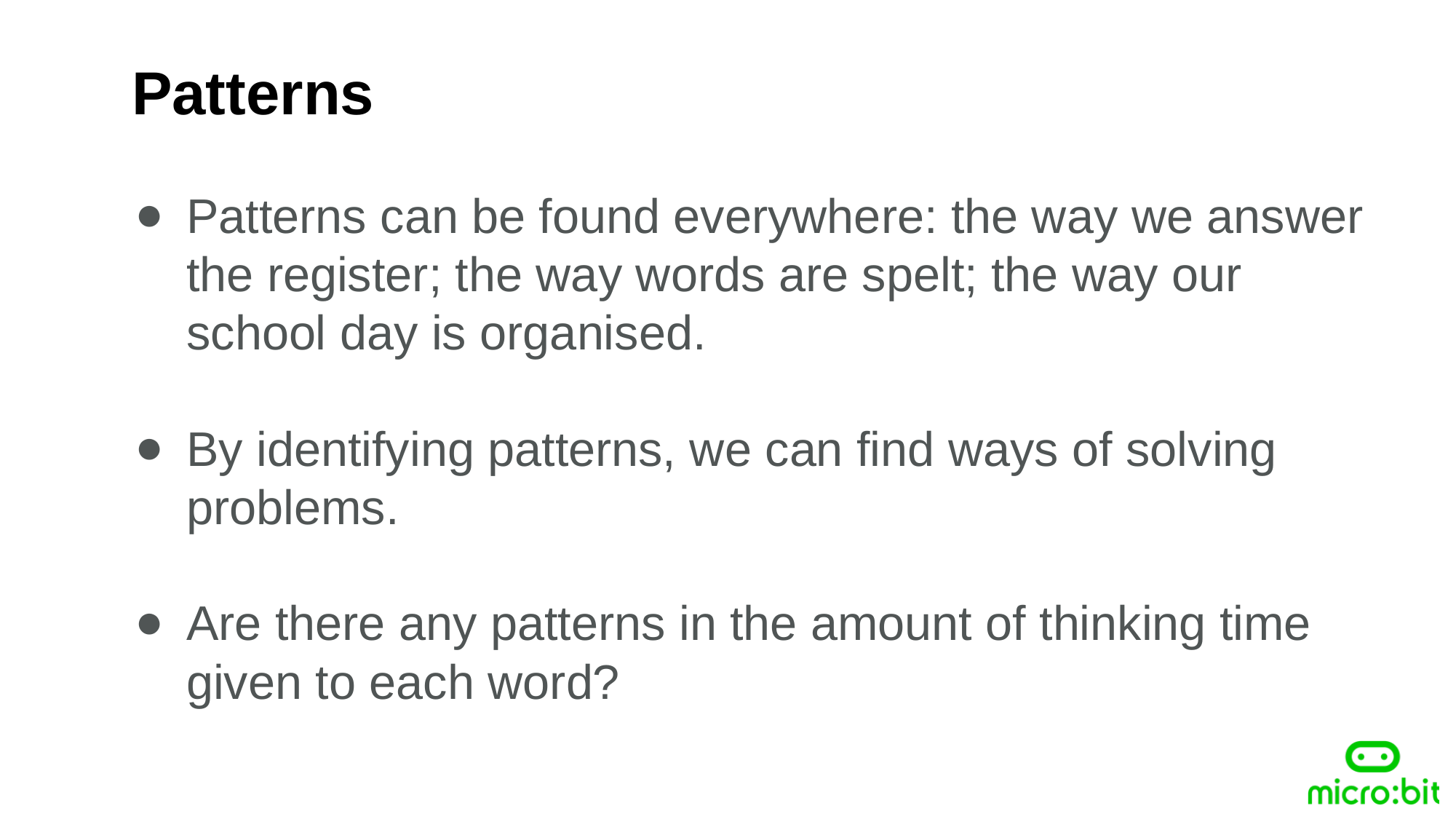

Patterns

Patterns can be found everywhere: the way we answer the register; the way words are spelt; the way our school day is organised.

By identifying patterns, we can find ways of solving problems.

Are there any patterns in the amount of thinking time given to each word?